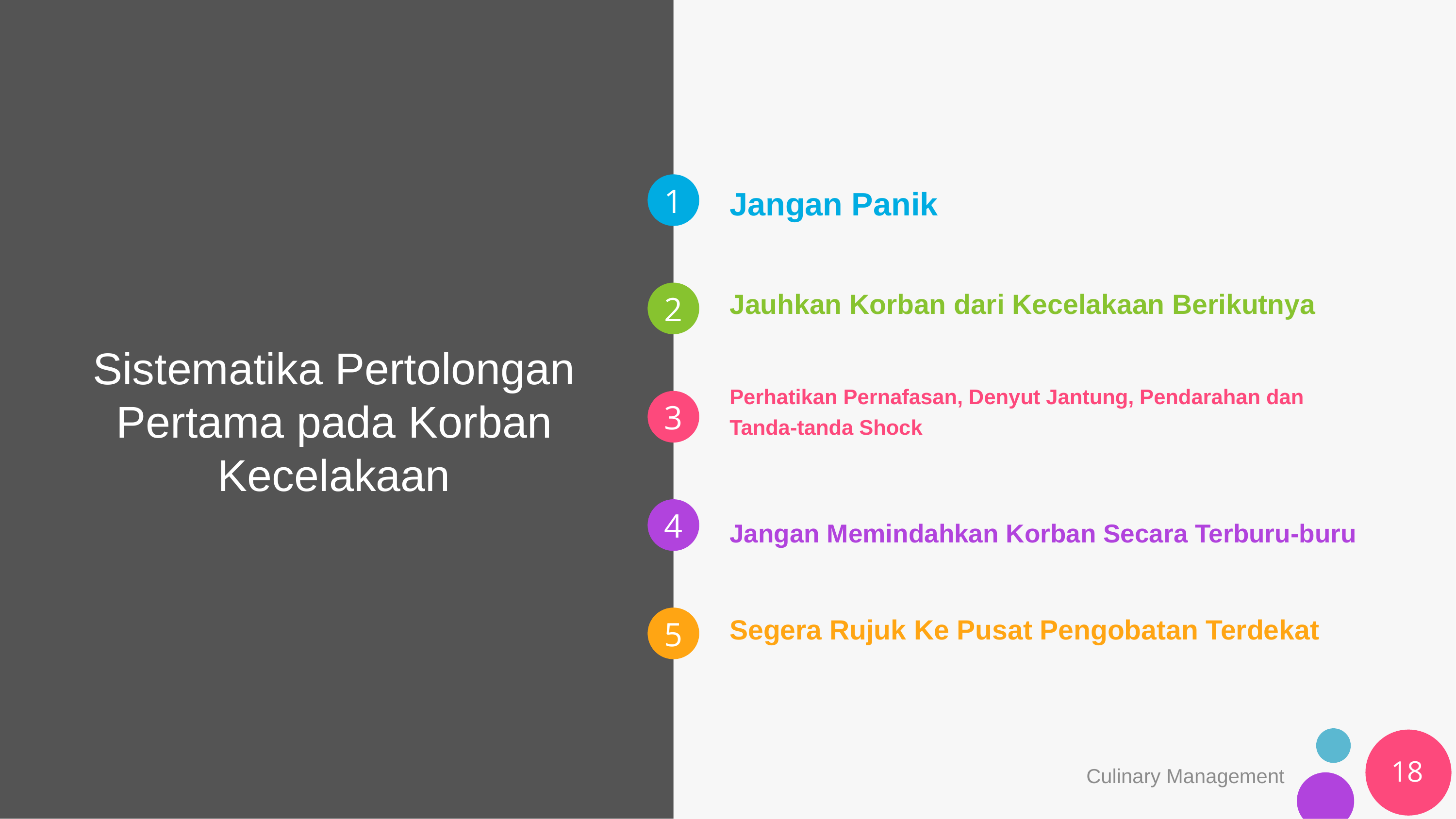

# Sistematika Pertolongan Pertama pada Korban Kecelakaan
Jangan Panik
Jauhkan Korban dari Kecelakaan Berikutnya
Perhatikan Pernafasan, Denyut Jantung, Pendarahan dan Tanda-tanda Shock
Jangan Memindahkan Korban Secara Terburu-buru
Segera Rujuk Ke Pusat Pengobatan Terdekat
18
Culinary Management